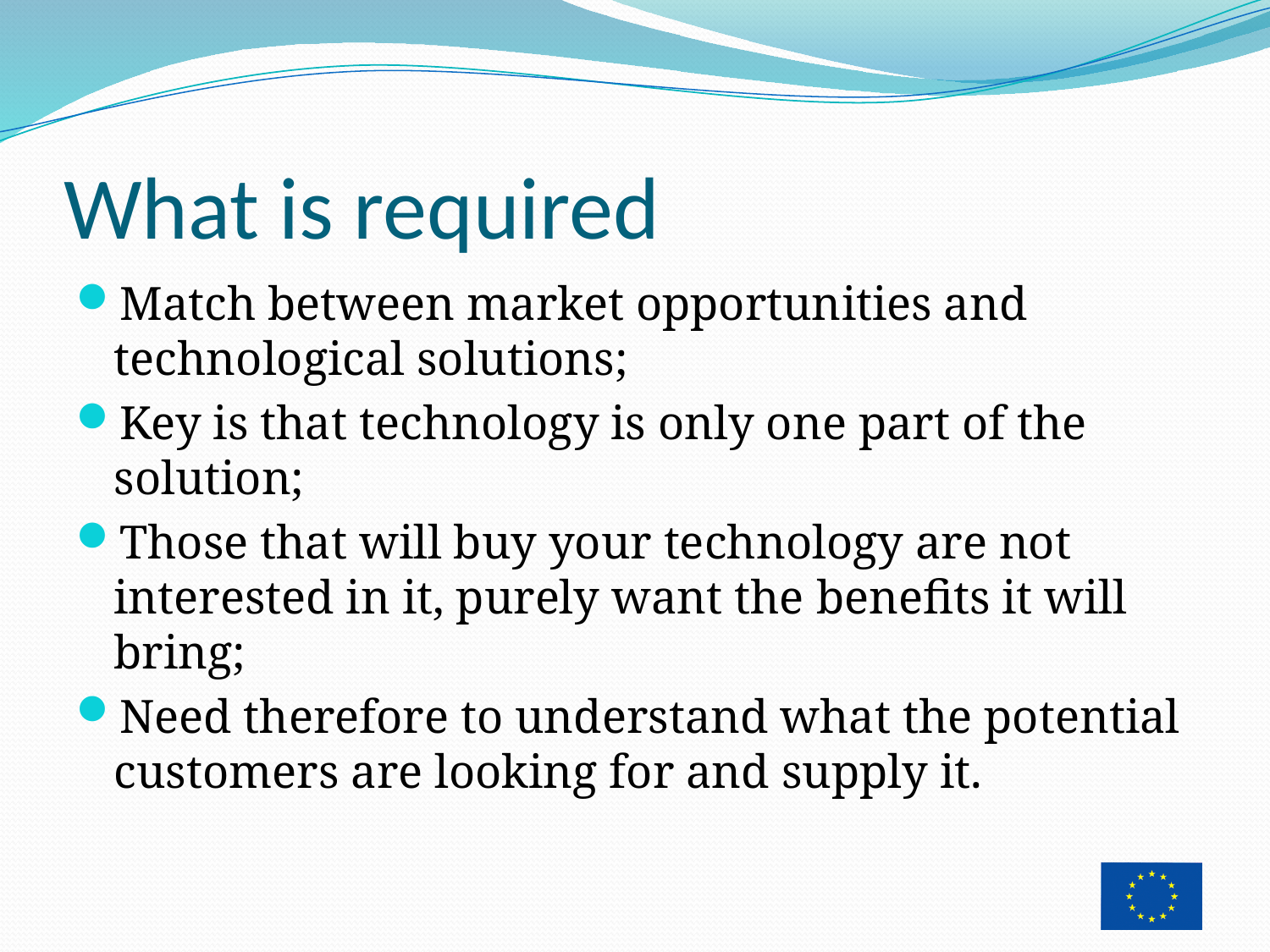

# What is required
Match between market opportunities and technological solutions;
Key is that technology is only one part of the solution;
Those that will buy your technology are not interested in it, purely want the benefits it will bring;
Need therefore to understand what the potential customers are looking for and supply it.